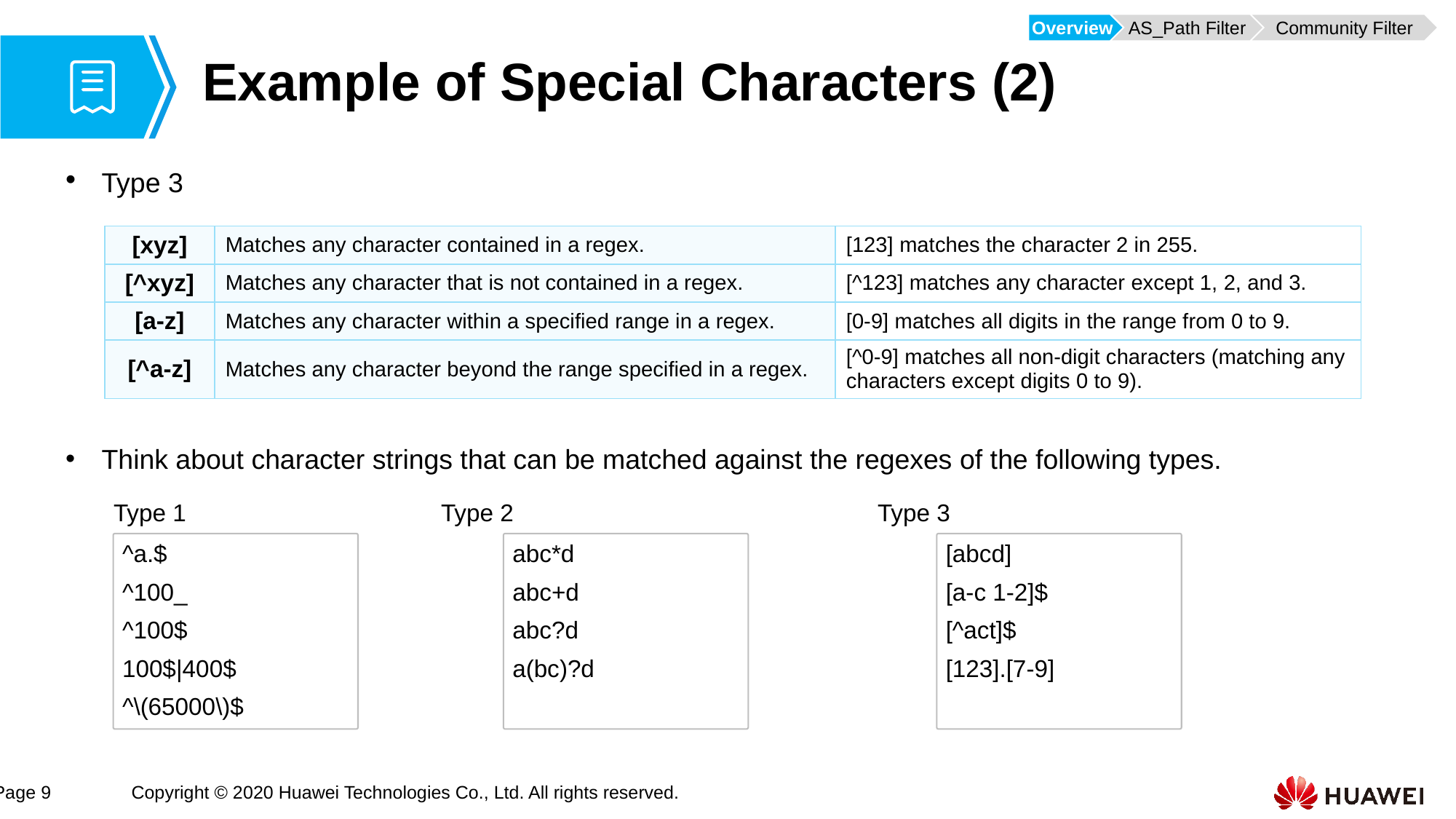

Overview
AS_Path Filter
Community Filter
# Example of Special Characters (2)
Type 3
| [xyz] | Matches any character contained in a regex. | [123] matches the character 2 in 255. |
| --- | --- | --- |
| [^xyz] | Matches any character that is not contained in a regex. | [^123] matches any character except 1, 2, and 3. |
| [a-z] | Matches any character within a specified range in a regex. | [0-9] matches all digits in the range from 0 to 9. |
| [^a-z] | Matches any character beyond the range specified in a regex. | [^0-9] matches all non-digit characters (matching any characters except digits 0 to 9). |
Think about character strings that can be matched against the regexes of the following types.
Type 1			Type 2				Type 3

abc*d
abc+d
abc?d
a(bc)?d
[abcd]
[a-c 1-2]$
[^act]$
[123].[7-9]
^a.$
^100_
^100$
100$|400$
^\(65000\)$